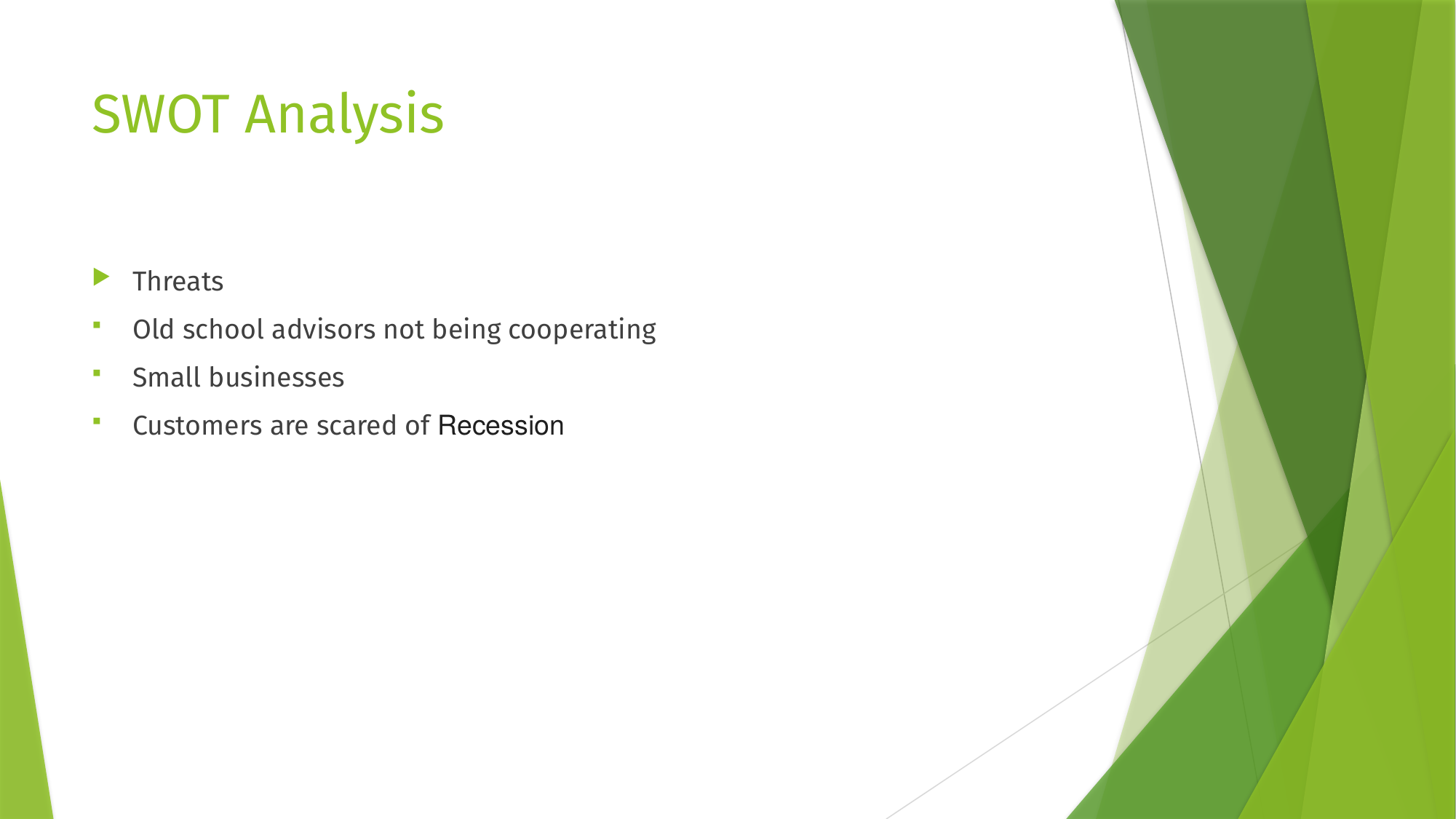

# SWOT Analysis
Threats
Old school advisors not being cooperating
Small businesses
Customers are scared of Recession